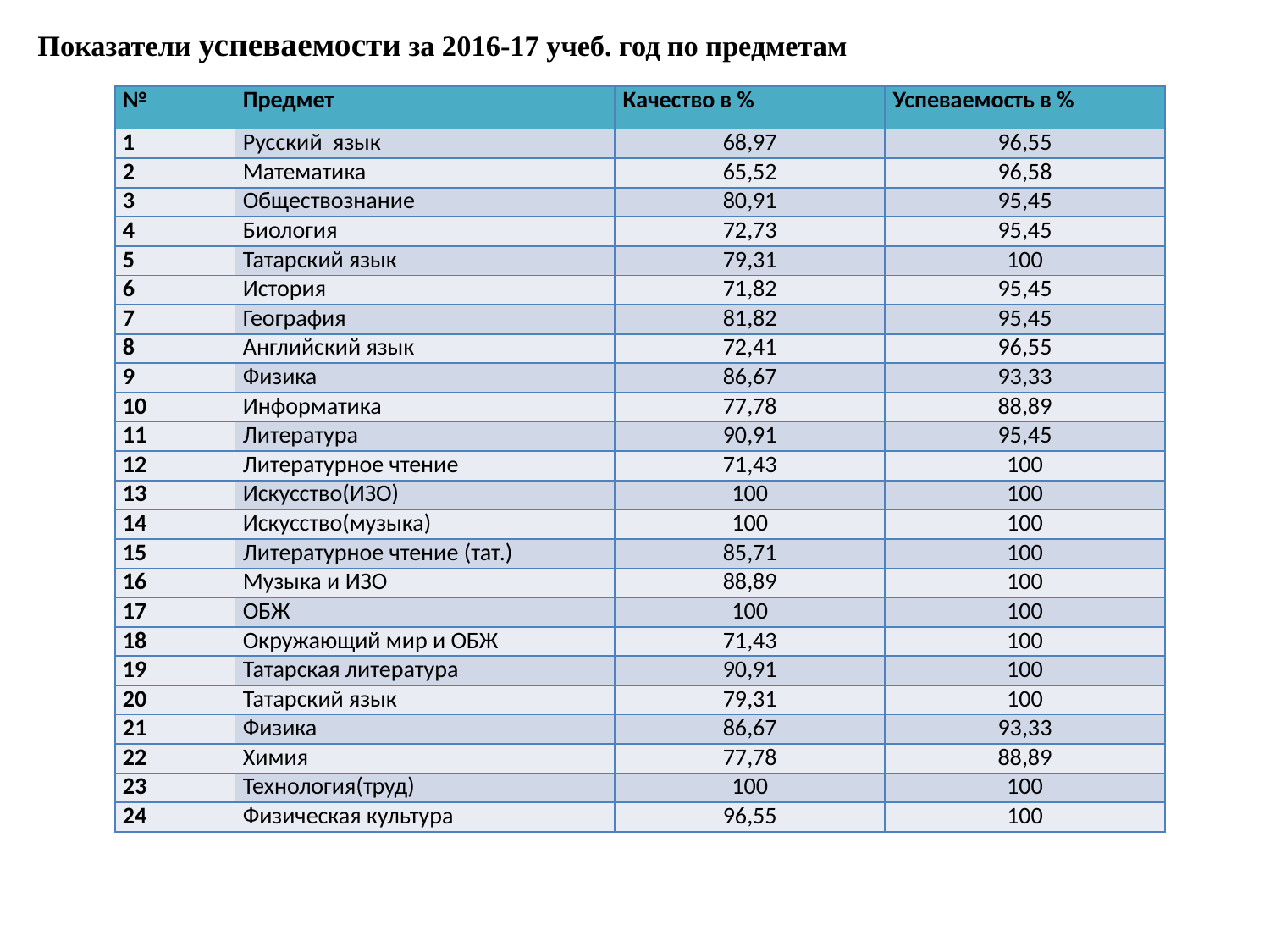

# Показатели успеваемости за 2016-17 учеб. год по предметам
| № | Предмет | Качество в % | Успеваемость в % |
| --- | --- | --- | --- |
| 1 | Русский язык | 68,97 | 96,55 |
| 2 | Математика | 65,52 | 96,58 |
| 3 | Обществознание | 80,91 | 95,45 |
| 4 | Биология | 72,73 | 95,45 |
| 5 | Татарский язык | 79,31 | 100 |
| 6 | История | 71,82 | 95,45 |
| 7 | География | 81,82 | 95,45 |
| 8 | Английский язык | 72,41 | 96,55 |
| 9 | Физика | 86,67 | 93,33 |
| 10 | Информатика | 77,78 | 88,89 |
| 11 | Литература | 90,91 | 95,45 |
| 12 | Литературное чтение | 71,43 | 100 |
| 13 | Искусство(ИЗО) | 100 | 100 |
| 14 | Искусство(музыка) | 100 | 100 |
| 15 | Литературное чтение (тат.) | 85,71 | 100 |
| 16 | Музыка и ИЗО | 88,89 | 100 |
| 17 | ОБЖ | 100 | 100 |
| 18 | Окружающий мир и ОБЖ | 71,43 | 100 |
| 19 | Татарская литература | 90,91 | 100 |
| 20 | Татарский язык | 79,31 | 100 |
| 21 | Физика | 86,67 | 93,33 |
| 22 | Химия | 77,78 | 88,89 |
| 23 | Технология(труд) | 100 | 100 |
| 24 | Физическая культура | 96,55 | 100 |